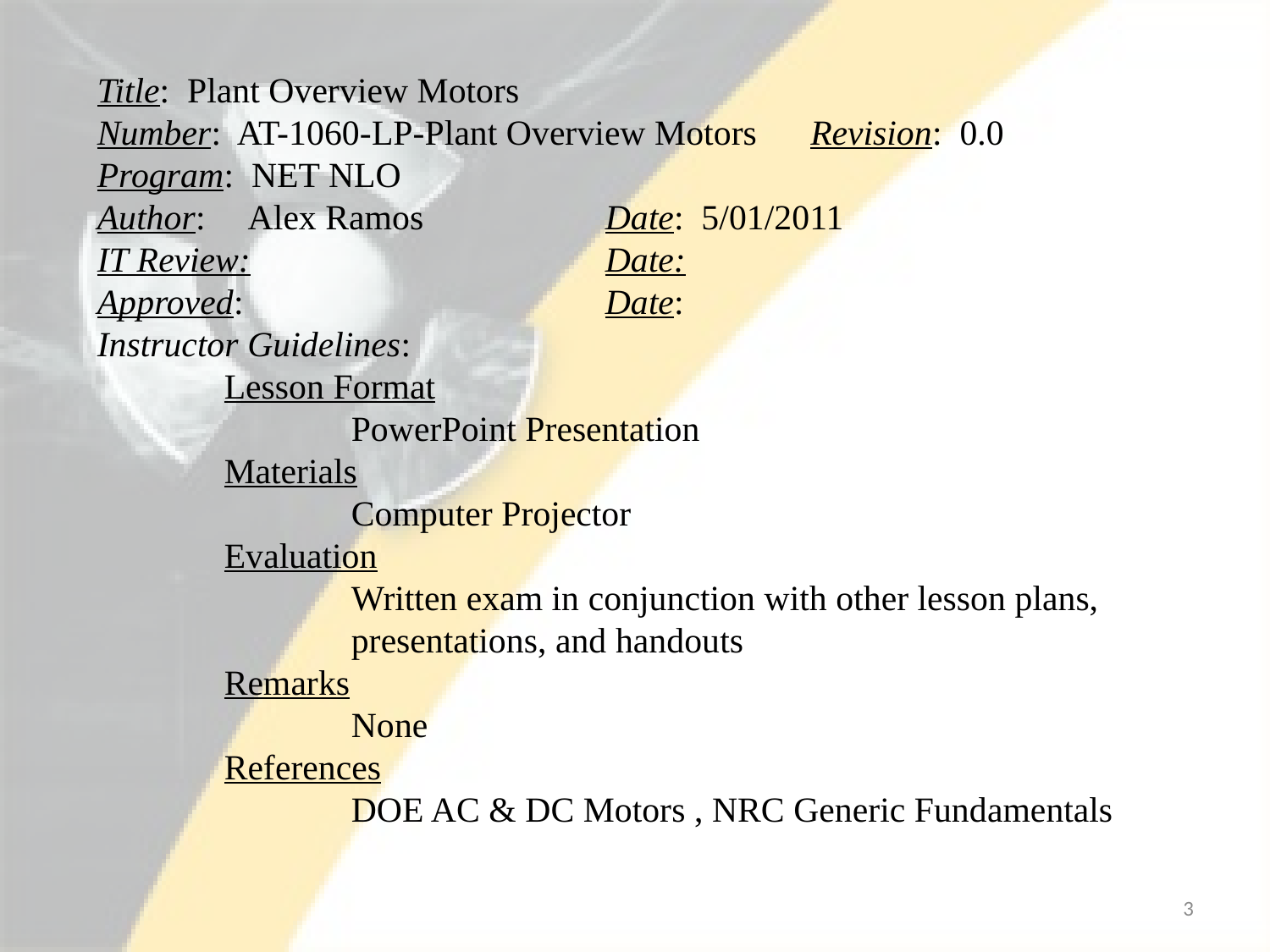

Title:  Plant Overview Motors
Number:  AT-1060-LP-Plant Overview Motors      Revision:  0.0
Program:  NET NLO
Author:     Alex Ramos		Date:  5/01/2011
IT Review:			Date:
Approved:  			Date:
Instructor Guidelines:
	Lesson Format
		PowerPoint Presentation
	Materials
		Computer Projector
	Evaluation
		Written exam in conjunction with other lesson plans,
		presentations, and handouts
	Remarks
		None
	References
		DOE AC & DC Motors , NRC Generic Fundamentals
3